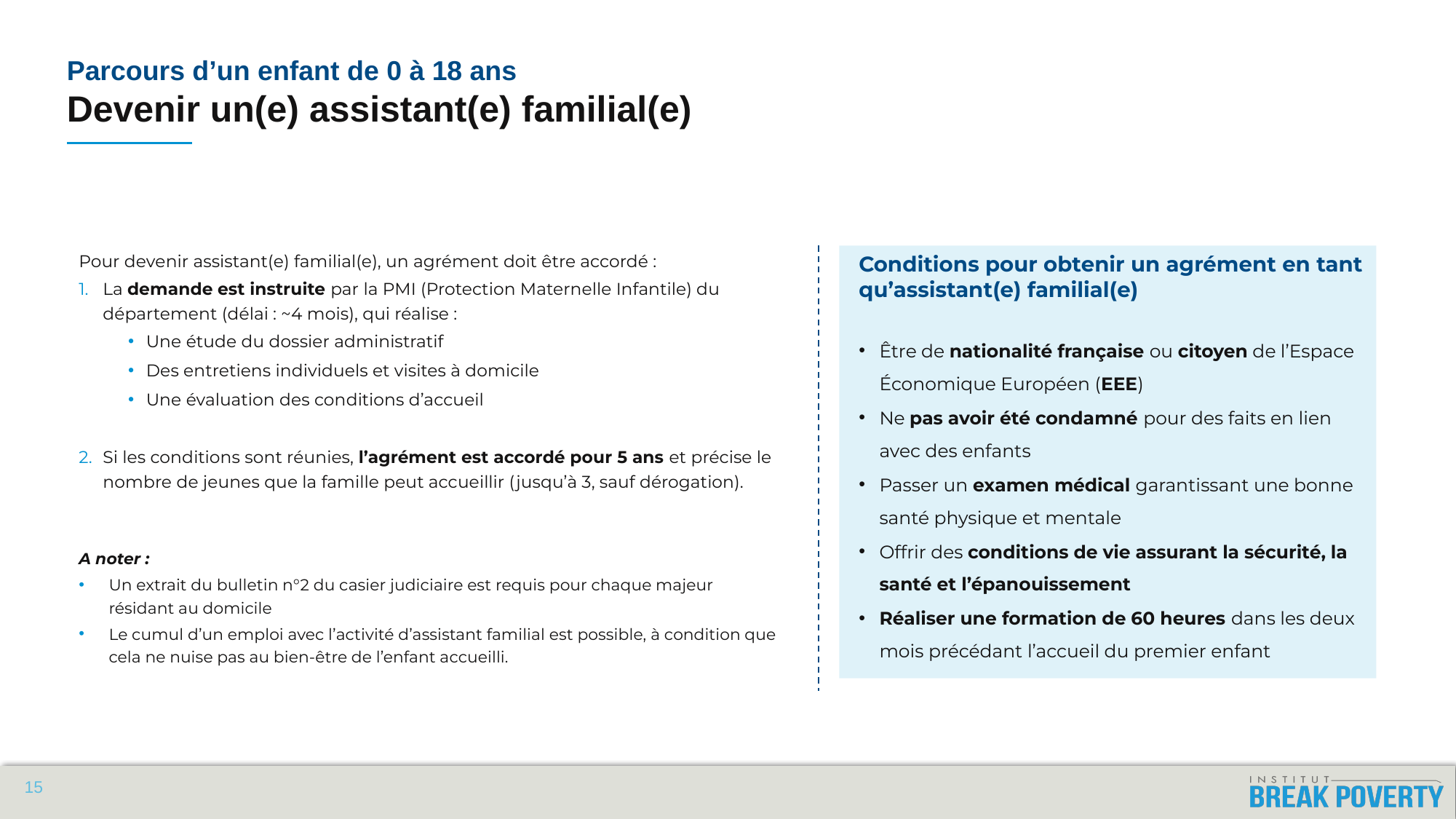

# Parcours d’un enfant de 0 à 18 ans Devenir un(e) assistant(e) familial(e)
Pour devenir assistant(e) familial(e), un agrément doit être accordé :
La demande est instruite par la PMI (Protection Maternelle Infantile) du département (délai : ~4 mois), qui réalise :
Une étude du dossier administratif
Des entretiens individuels et visites à domicile
Une évaluation des conditions d’accueil

Si les conditions sont réunies, l’agrément est accordé pour 5 ans et précise le nombre de jeunes que la famille peut accueillir (jusqu’à 3, sauf dérogation).

A noter :
Un extrait du bulletin n°2 du casier judiciaire est requis pour chaque majeur résidant au domicile
Le cumul d’un emploi avec l’activité d’assistant familial est possible, à condition que cela ne nuise pas au bien-être de l’enfant accueilli.

Conditions pour obtenir un agrément en tant qu’assistant(e) familial(e)

Être de nationalité française ou citoyen de l’Espace Économique Européen (EEE)
Ne pas avoir été condamné pour des faits en lien avec des enfants
Passer un examen médical garantissant une bonne santé physique et mentale
Offrir des conditions de vie assurant la sécurité, la santé et l’épanouissement
Réaliser une formation de 60 heures dans les deux mois précédant l’accueil du premier enfant

15